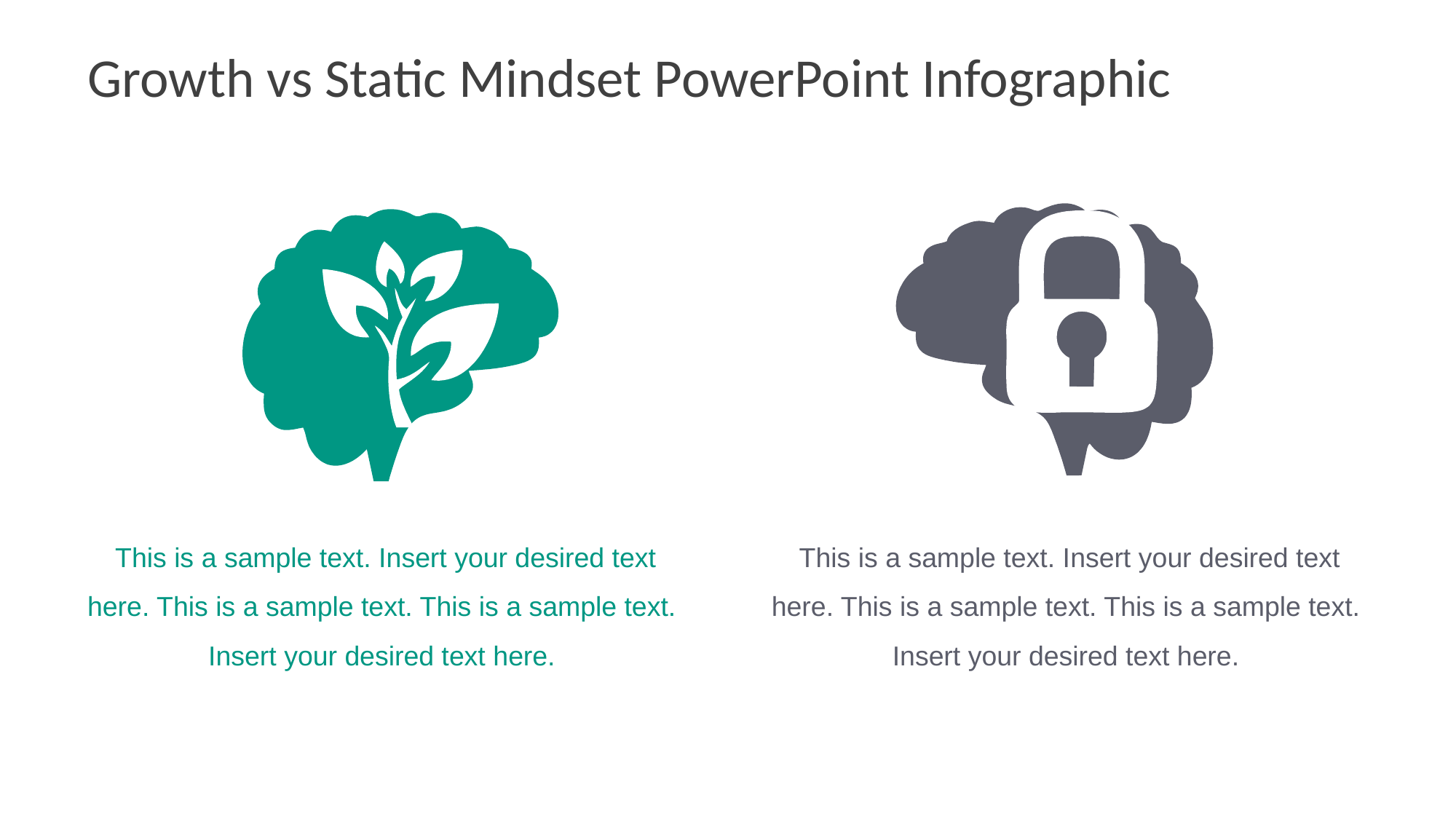

# Growth vs Static Mindset PowerPoint Infographic

This is a sample text. Insert your desired text here. This is a sample text. This is a sample text.
Insert your desired text here.
This is a sample text. Insert your desired text here. This is a sample text. This is a sample text.
Insert your desired text here.